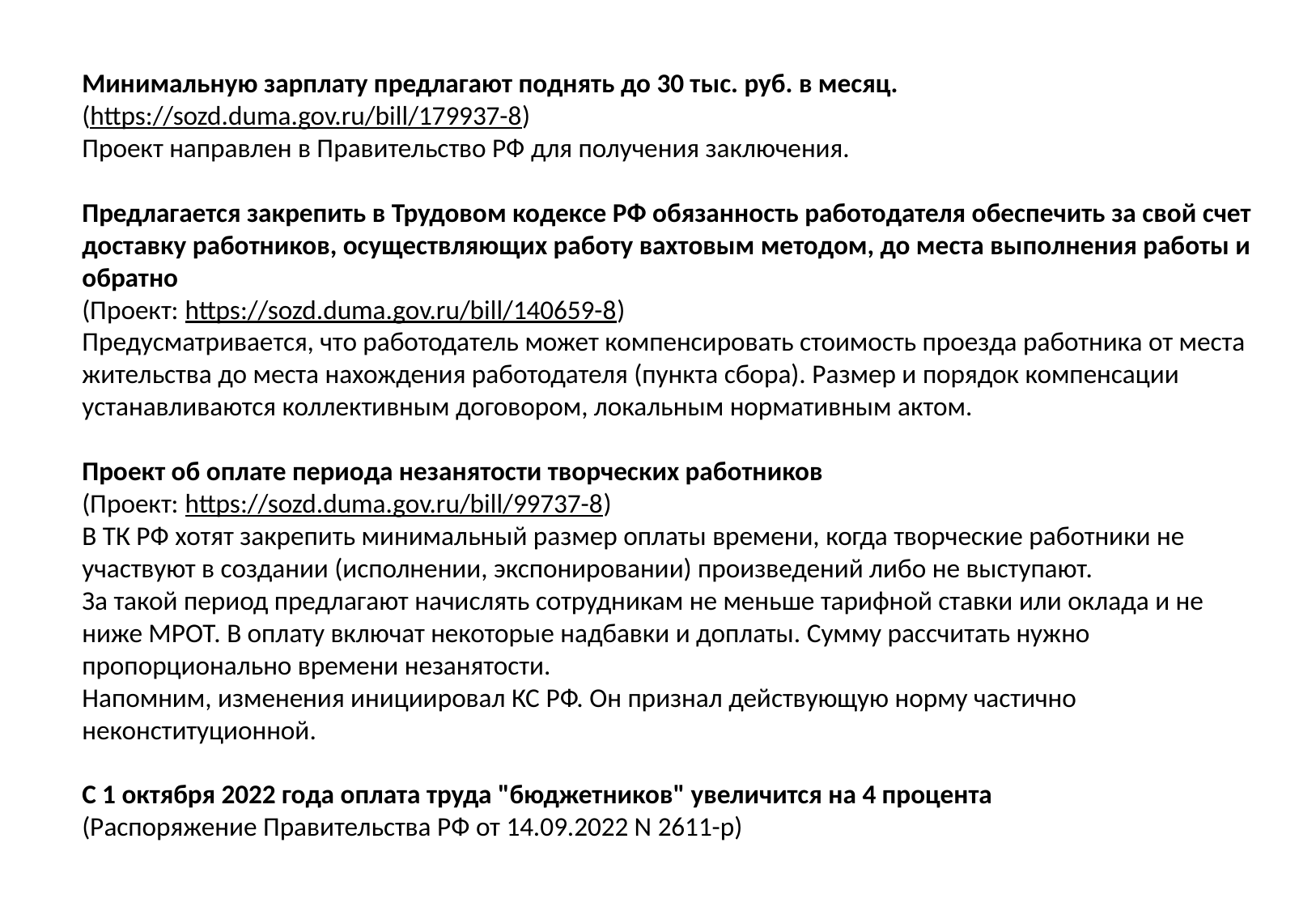

Минимальную зарплату предлагают поднять до 30 тыс. руб. в месяц.
(https://sozd.duma.gov.ru/bill/179937-8)
Проект направлен в Правительство РФ для получения заключения.

Предлагается закрепить в Трудовом кодексе РФ обязанность работодателя обеспечить за свой счет доставку работников, осуществляющих работу вахтовым методом, до места выполнения работы и обратно
(Проект: https://sozd.duma.gov.ru/bill/140659-8)
Предусматривается, что работодатель может компенсировать стоимость проезда работника от места жительства до места нахождения работодателя (пункта сбора). Размер и порядок компенсации устанавливаются коллективным договором, локальным нормативным актом.

Проект об оплате периода незанятости творческих работников
(Проект: https://sozd.duma.gov.ru/bill/99737-8)
В ТК РФ хотят закрепить минимальный размер оплаты времени, когда творческие работники не участвуют в создании (исполнении, экспонировании) произведений либо не выступают.
За такой период предлагают начислять сотрудникам не меньше тарифной ставки или оклада и не ниже МРОТ. В оплату включат некоторые надбавки и доплаты. Сумму рассчитать нужно пропорционально времени незанятости.
Напомним, изменения инициировал КС РФ. Он признал действующую норму частично неконституционной.

С 1 октября 2022 года оплата труда "бюджетников" увеличится на 4 процента
(Распоряжение Правительства РФ от 14.09.2022 N 2611-р)